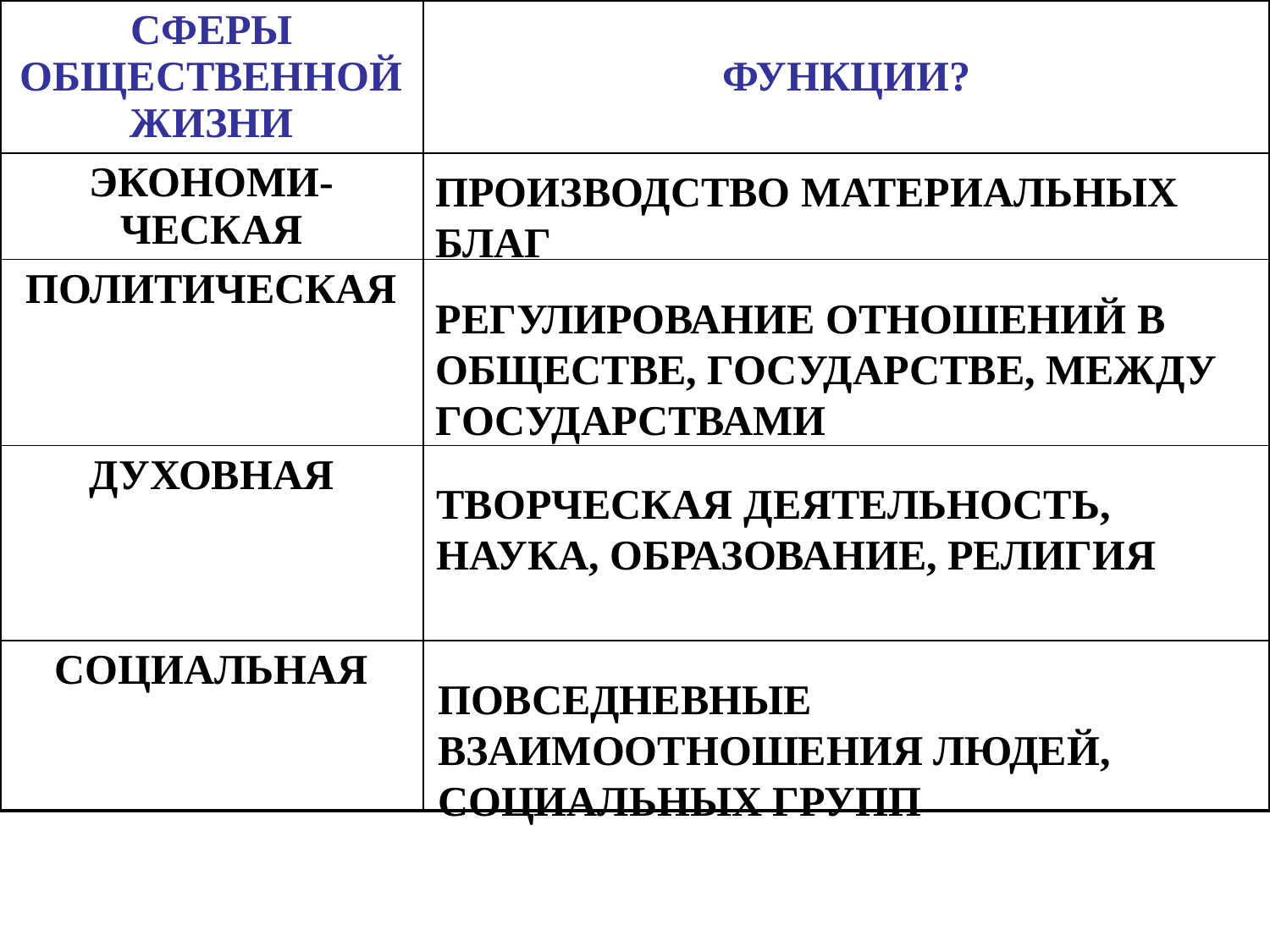

| СФЕРЫ ОБЩЕСТВЕННОЙ ЖИЗНИ | ФУНКЦИИ? |
| --- | --- |
| ЭКОНОМИ-ЧЕСКАЯ |  |
| ПОЛИТИЧЕСКАЯ |  |
| ДУХОВНАЯ |  |
| СОЦИАЛЬНАЯ |  |
ПРОИЗВОДСТВО МАТЕРИАЛЬНЫХ БЛАГ
РЕГУЛИРОВАНИЕ ОТНОШЕНИЙ В ОБЩЕСТВЕ, ГОСУДАРСТВЕ, МЕЖДУ ГОСУДАРСТВАМИ
ТВОРЧЕСКАЯ ДЕЯТЕЛЬНОСТЬ, НАУКА, ОБРАЗОВАНИЕ, РЕЛИГИЯ
ПОВСЕДНЕВНЫЕ ВЗАИМООТНОШЕНИЯ ЛЮДЕЙ, СОЦИАЛЬНЫХ ГРУПП